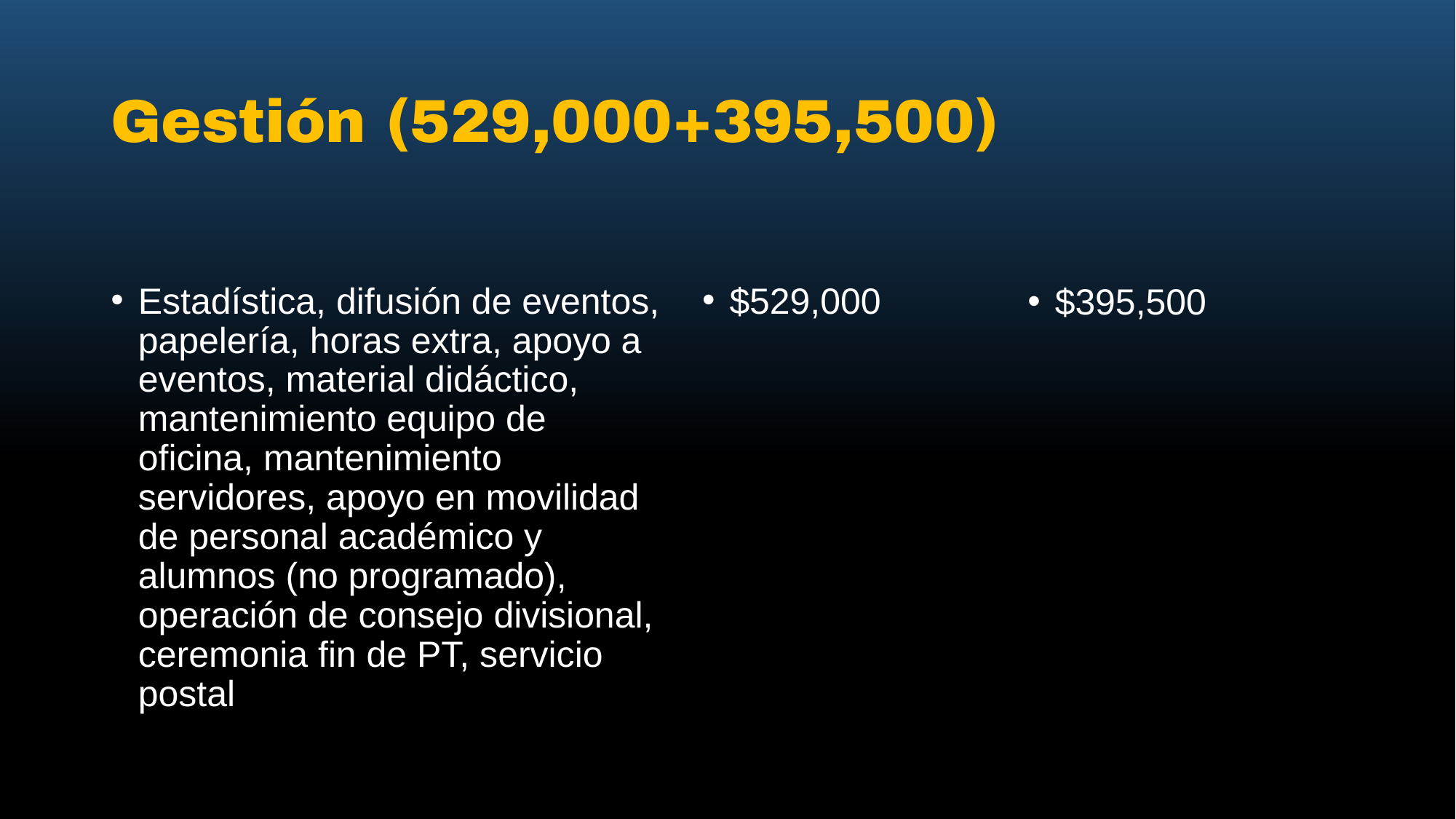

# Gestión (529,000+395,500)

$529,000

Estadística, difusión de eventos, papelería, horas extra, apoyo a eventos, material didáctico, mantenimiento equipo de oficina, mantenimiento servidores, apoyo en movilidad de personal académico y alumnos (no programado), operación de consejo divisional, ceremonia fin de PT, servicio postal

$395,500